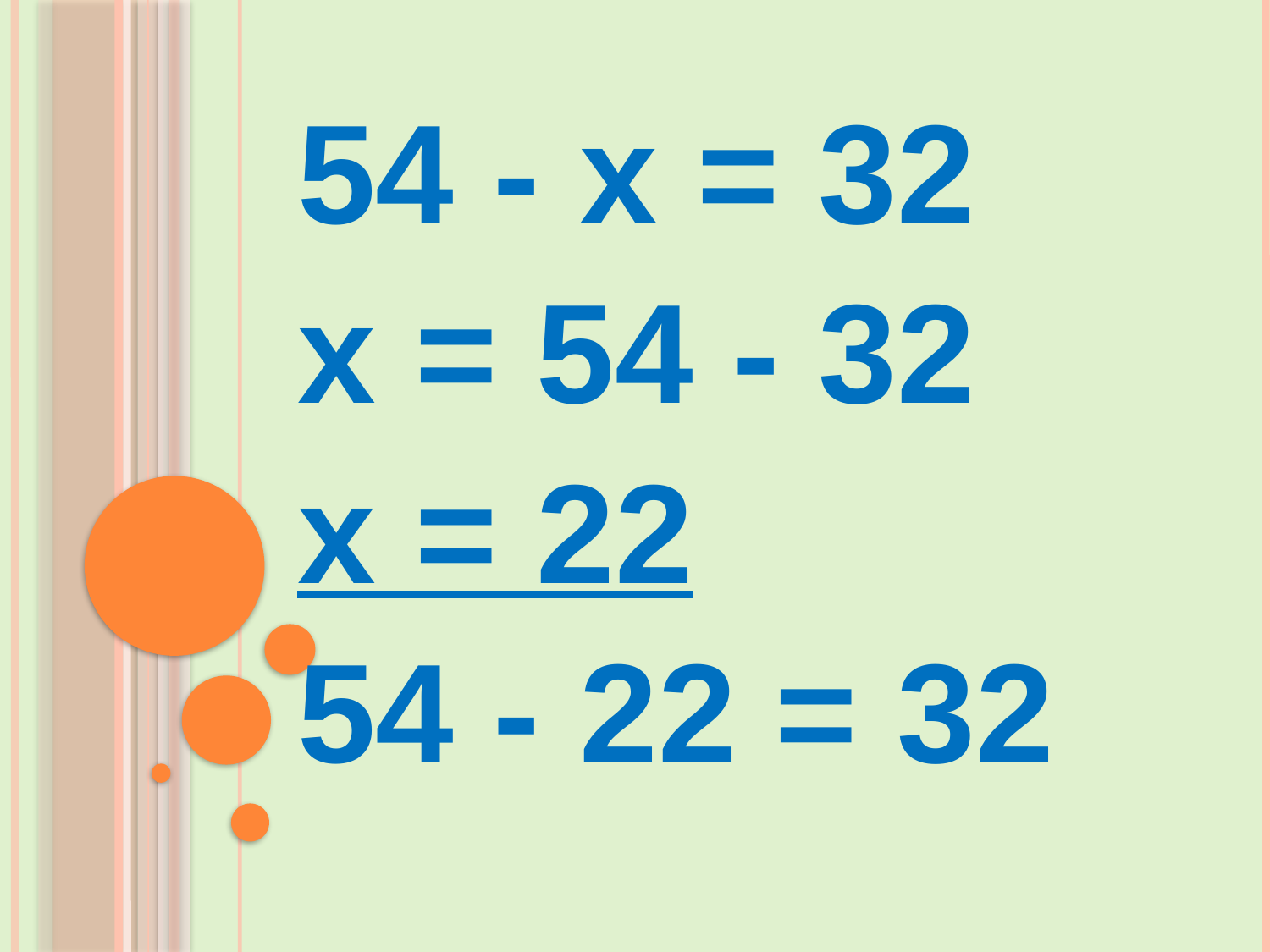

54 - х = 32
х = 54 - 32
х = 22
54 - 22 = 32